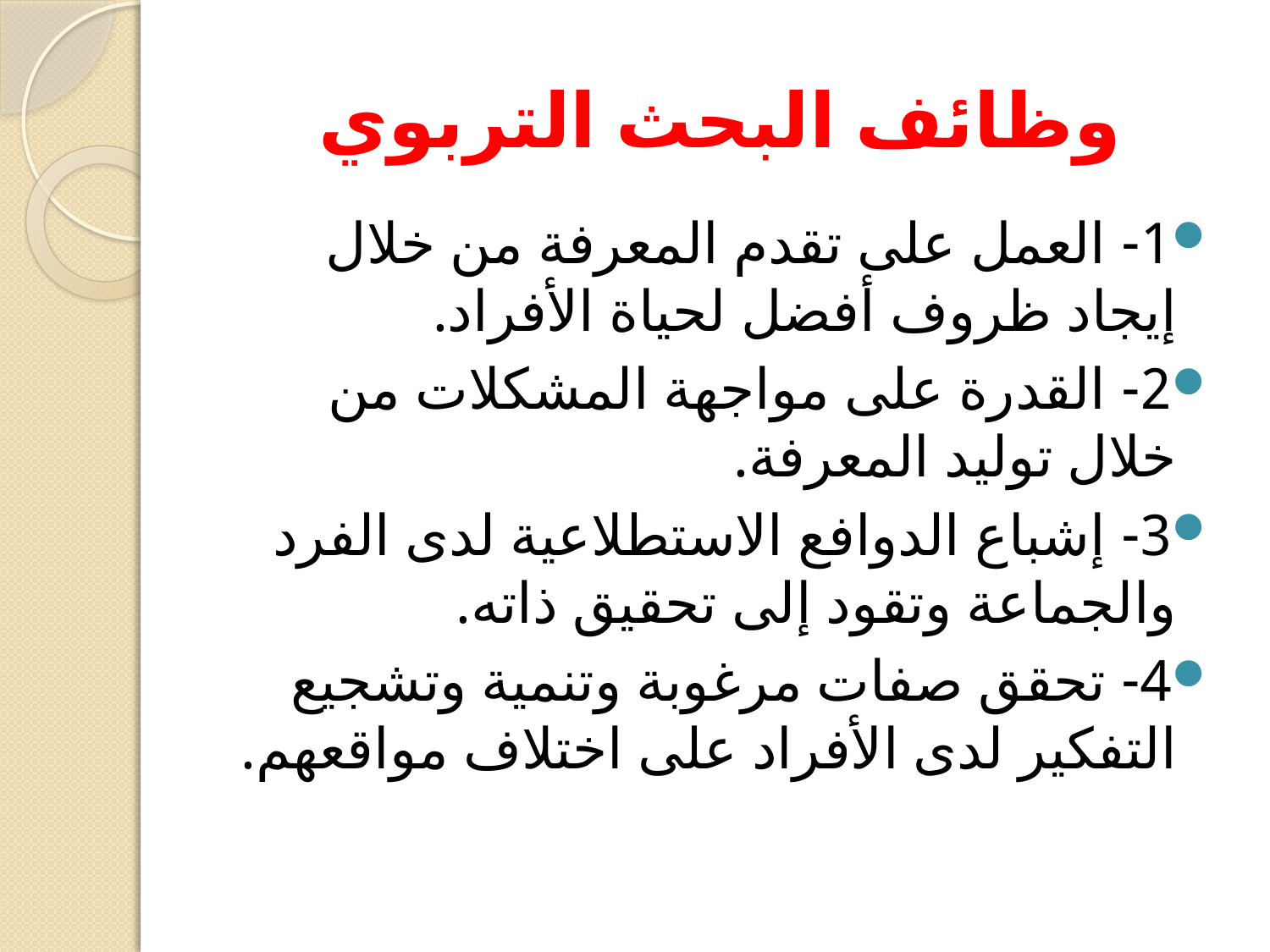

# وظائف البحث التربوي
1- العمل على تقدم المعرفة من خلال إيجاد ظروف أفضل لحياة الأفراد.
2- القدرة على مواجهة المشكلات من خلال توليد المعرفة.
3- إشباع الدوافع الاستطلاعية لدى الفرد والجماعة وتقود إلى تحقيق ذاته.
4- تحقق صفات مرغوبة وتنمية وتشجيع التفكير لدى الأفراد على اختلاف مواقعهم.